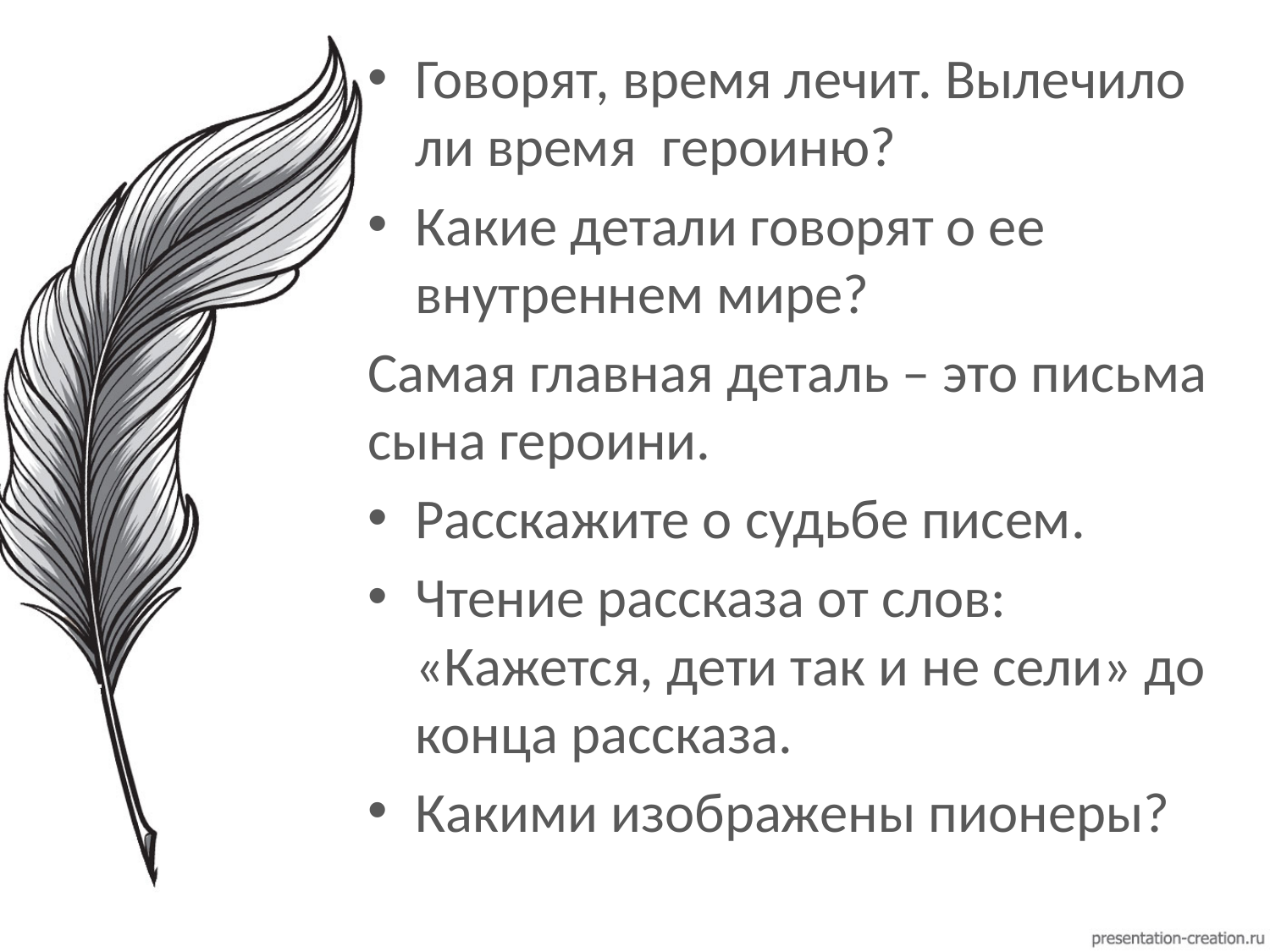

Говорят, время лечит. Вылечило ли время  героиню?
Какие детали говорят о ее внутреннем мире?
Самая главная деталь – это письма сына героини.
Расскажите о судьбе писем.
Чтение рассказа от слов: «Кажется, дети так и не сели» до конца рассказа.
Какими изображены пионеры?